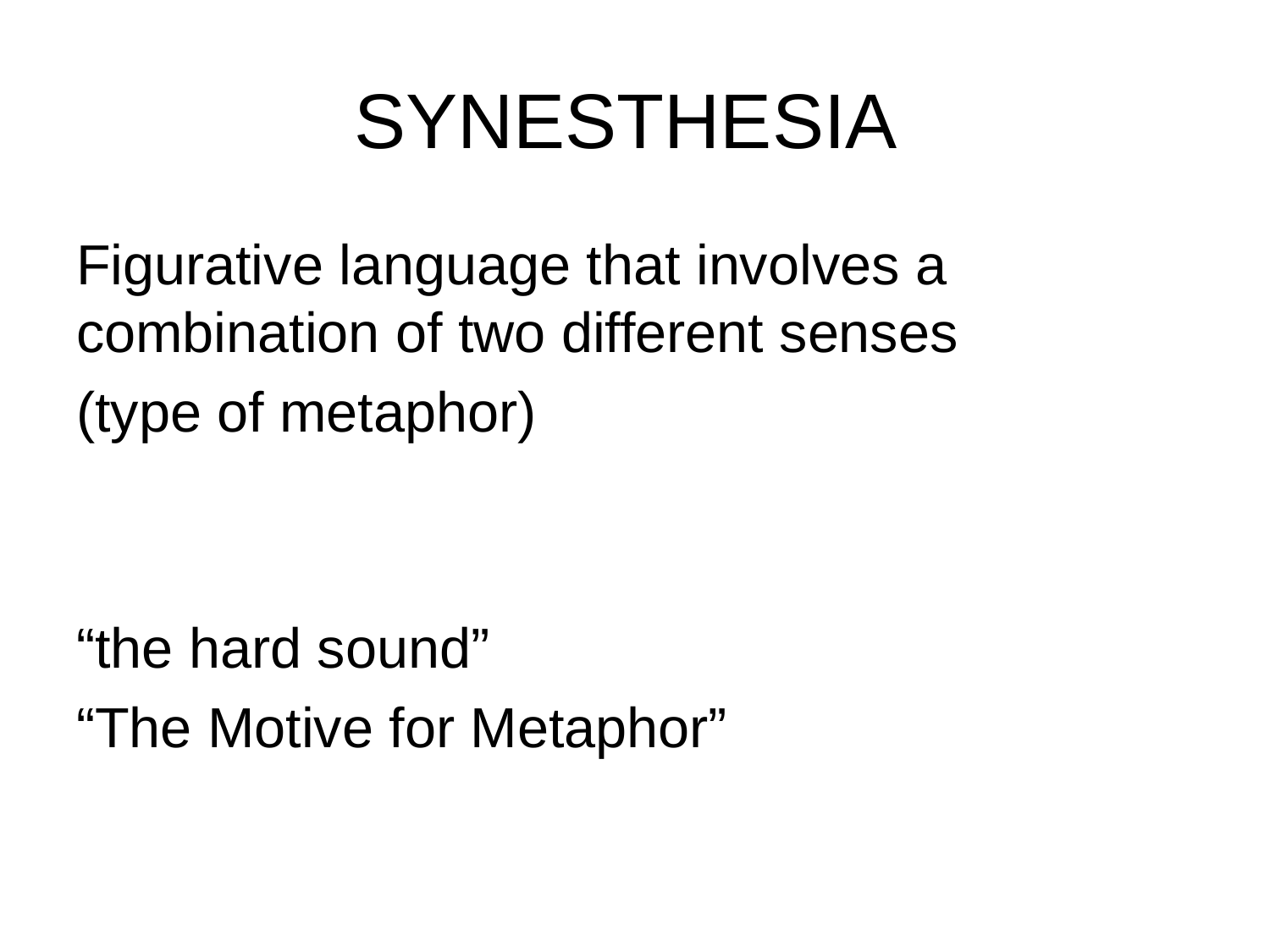

# SYNESTHESIA
Figurative language that involves a combination of two different senses
(type of metaphor)

“the hard sound”
“The Motive for Metaphor”